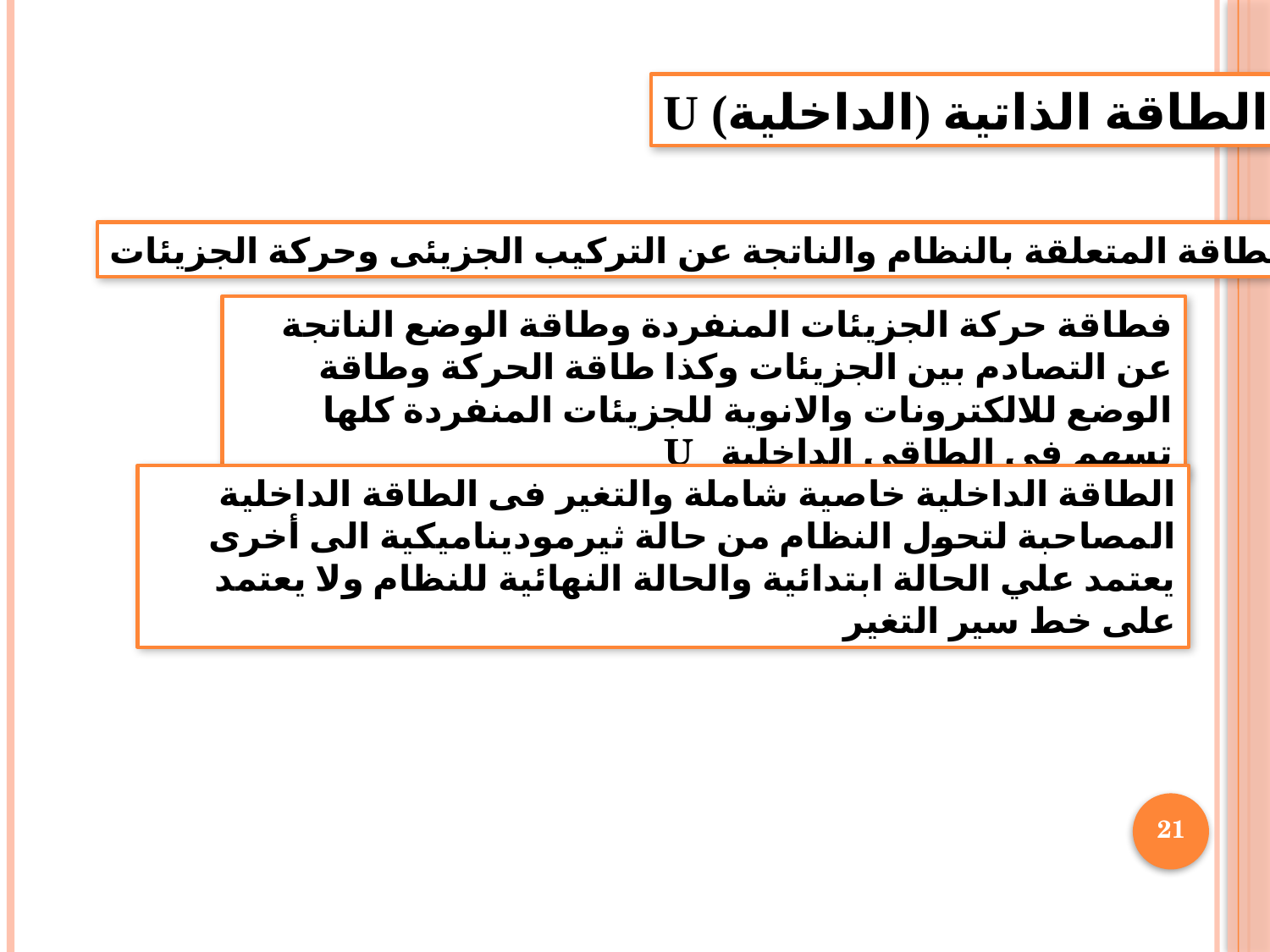

الطاقة الذاتية (الداخلية) U
هى الطاقة المتعلقة بالنظام والناتجة عن التركيب الجزيئى وحركة الجزيئات.
فطاقة حركة الجزيئات المنفردة وطاقة الوضع الناتجة عن التصادم بين الجزيئات وكذا طاقة الحركة وطاقة الوضع للالكترونات والانوية للجزيئات المنفردة كلها تسهم في الطاقى الداخلية   U
الطاقة الداخلية خاصية شاملة والتغير فى الطاقة الداخلية المصاحبة لتحول النظام من حالة ثيرموديناميكية الى أخرى يعتمد علي الحالة ابتدائية والحالة النهائية للنظام ولا يعتمد على خط سير التغير
21